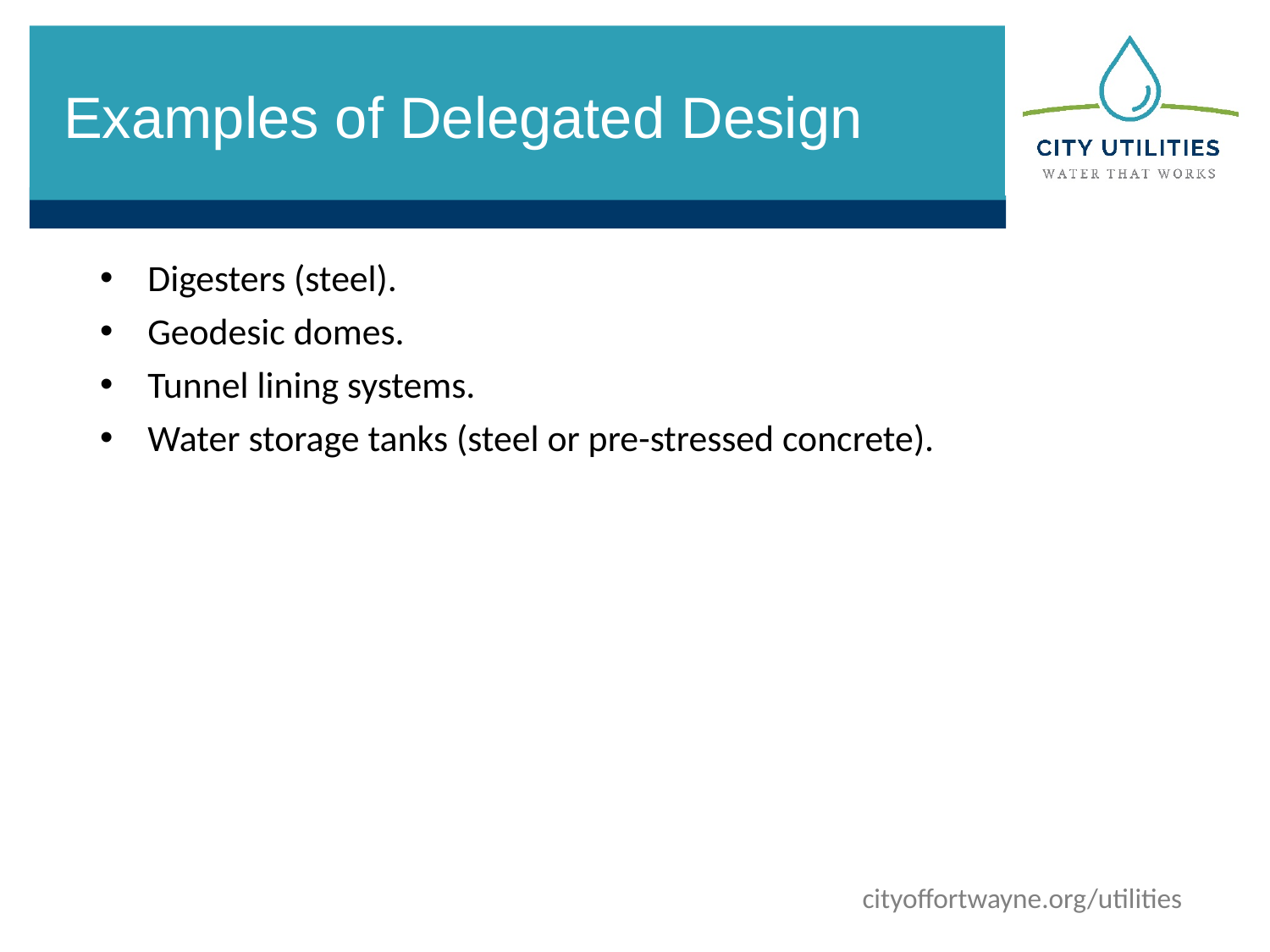

# Examples of Delegated Design
Digesters (steel).
Geodesic domes.
Tunnel lining systems.
Water storage tanks (steel or pre-stressed concrete).